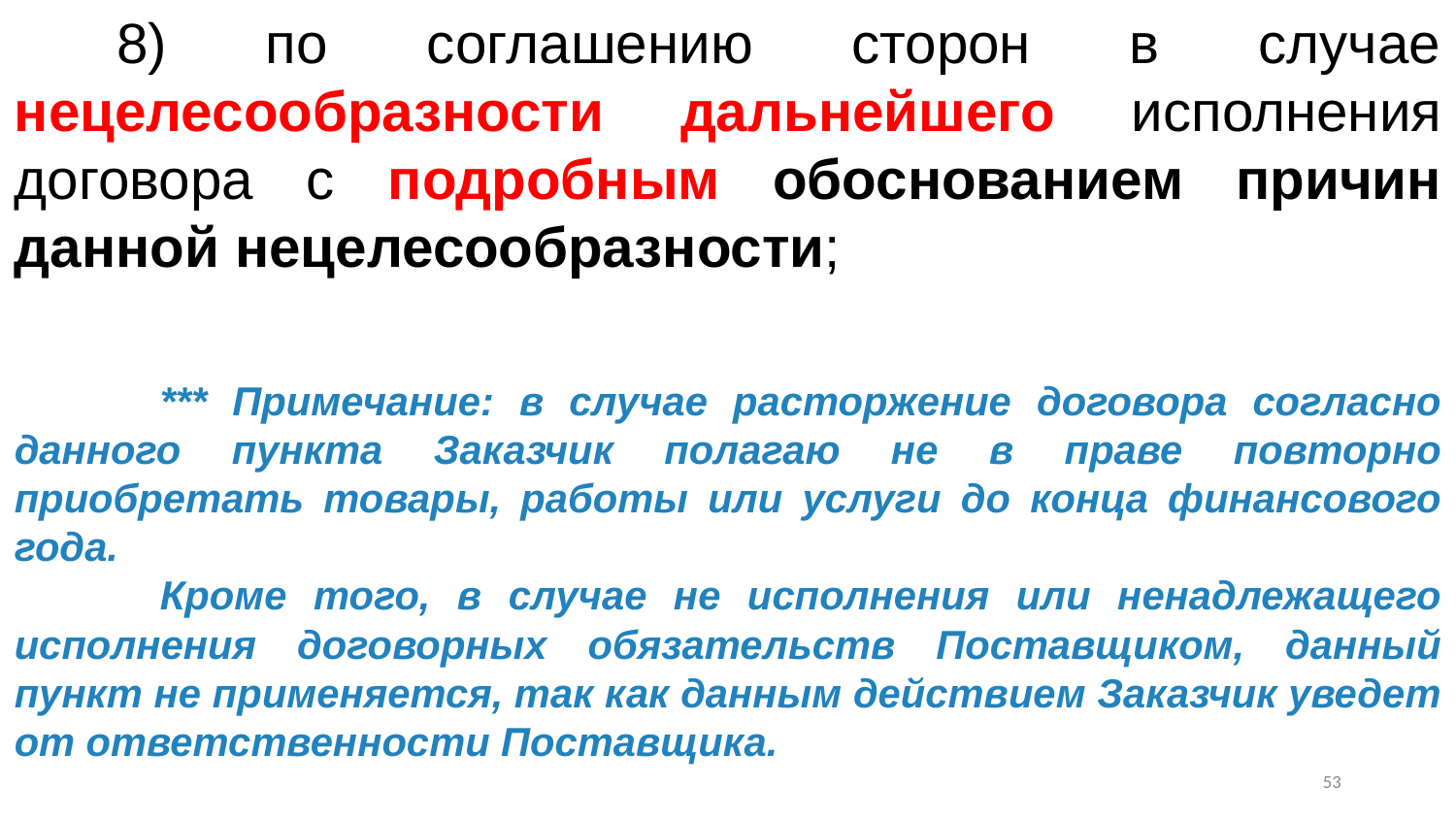

8) по соглашению сторон в случае нецелесообразности дальнейшего исполнения договора с подробным обоснованием причин данной нецелесообразности;

	*** Примечание: в случае расторжение договора согласно данного пункта Заказчик полагаю не в праве повторно приобретать товары, работы или услуги до конца финансового года.
	Кроме того, в случае не исполнения или ненадлежащего исполнения договорных обязательств Поставщиком, данный пункт не применяется, так как данным действием Заказчик уведет от ответственности Поставщика.

53